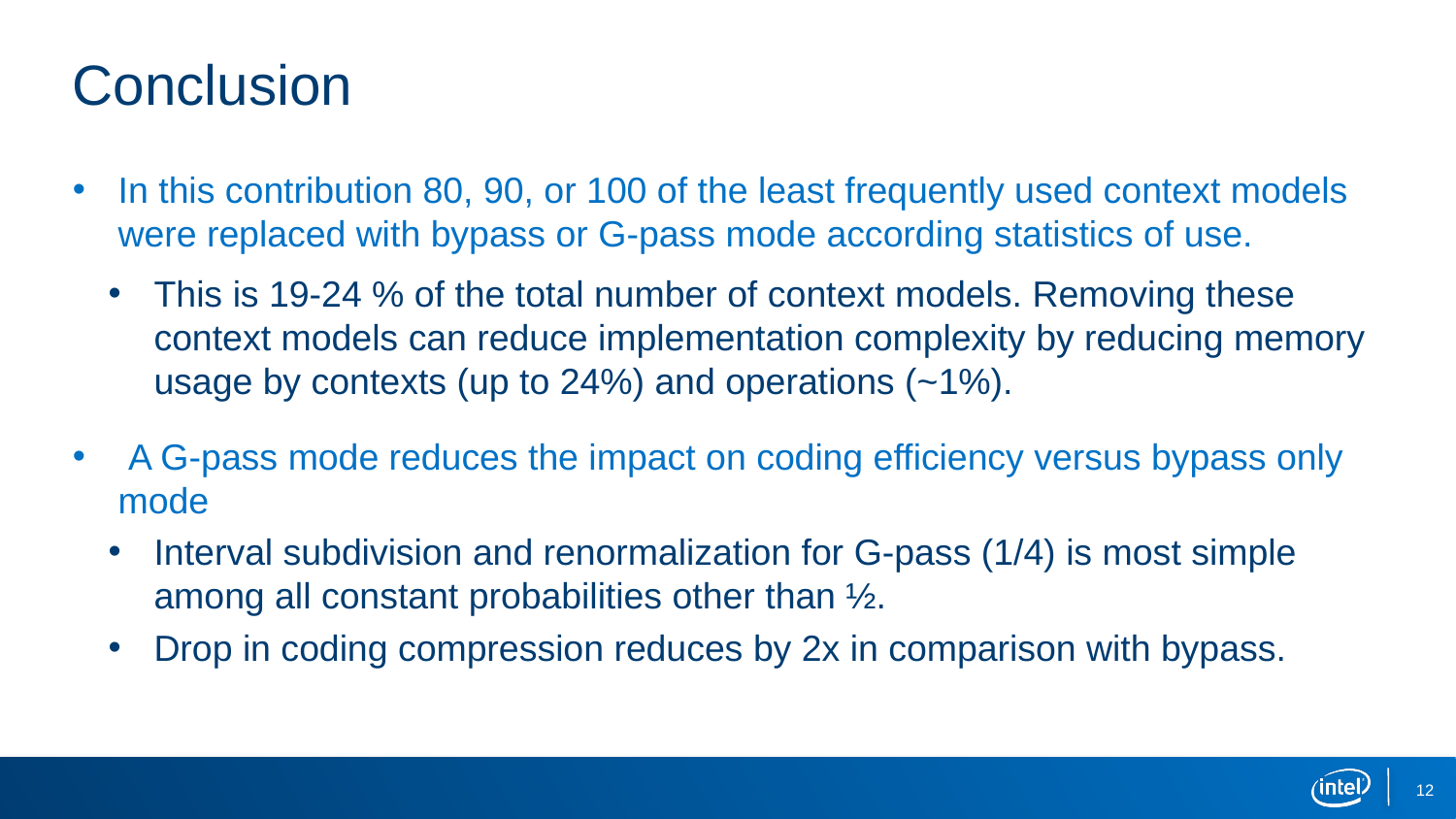

# Conclusion
In this contribution 80, 90, or 100 of the least frequently used context models were replaced with bypass or G-pass mode according statistics of use.
This is 19-24 % of the total number of context models. Removing these context models can reduce implementation complexity by reducing memory usage by contexts (up to 24%) and operations (~1%).
 A G-pass mode reduces the impact on coding efficiency versus bypass only mode
Interval subdivision and renormalization for G-pass (1/4) is most simple among all constant probabilities other than ½.
Drop in coding compression reduces by 2x in comparison with bypass.

12